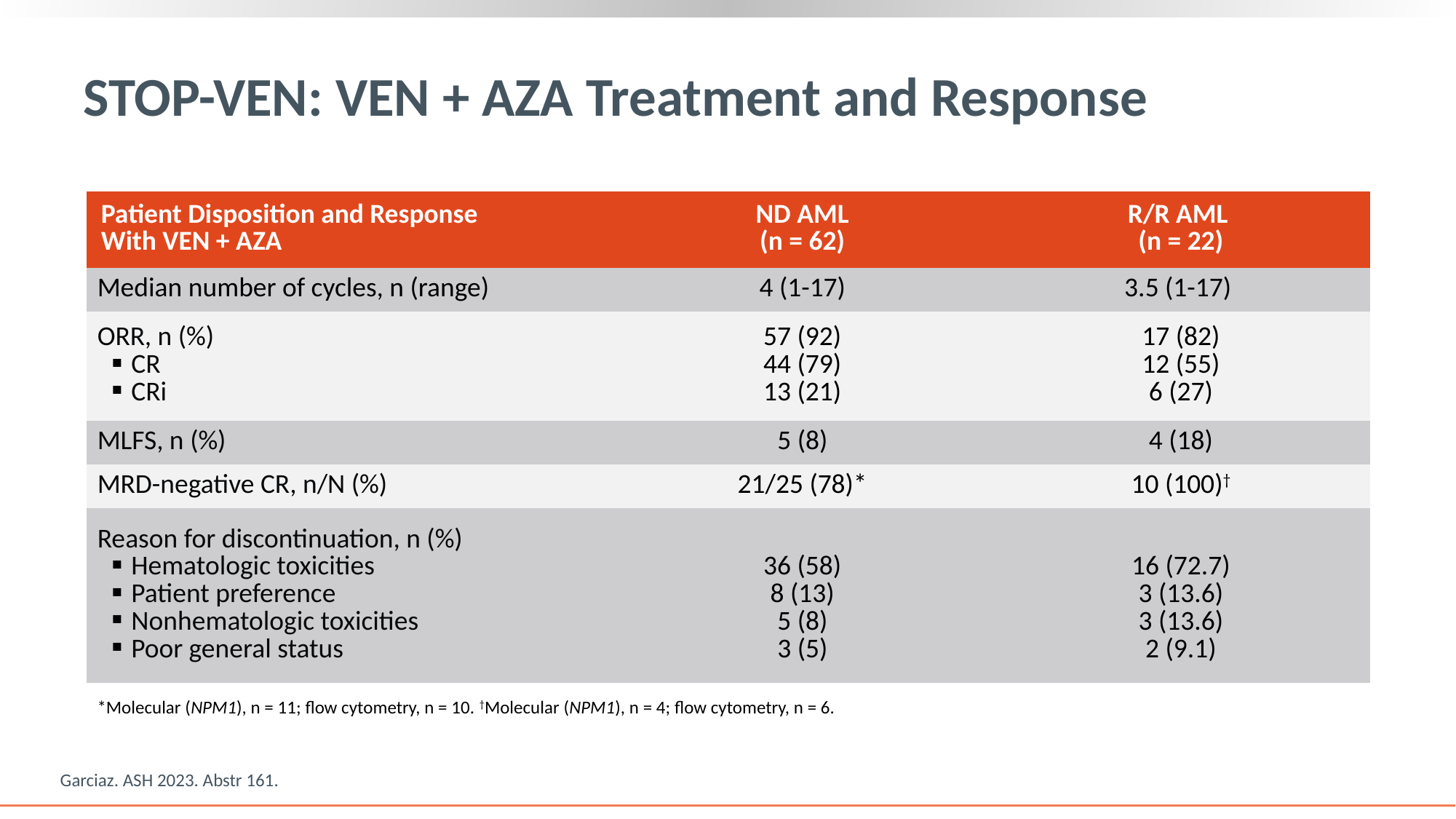

# STOP-VEN: VEN + AZA Treatment and Response
| Patient Disposition and Response With VEN + AZA | ND AML (n = 62) | R/R AML (n = 22) |
| --- | --- | --- |
| Median number of cycles, n (range) | 4 (1-17) | 3.5 (1-17) |
| ORR, n (%) CR CRi | 57 (92) 44 (79) 13 (21) | 17 (82) 12 (55) 6 (27) |
| MLFS, n (%) | 5 (8) | 4 (18) |
| MRD-negative CR, n/N (%) | 21/25 (78)\* | 10 (100)† |
| Reason for discontinuation, n (%) Hematologic toxicities Patient preference Nonhematologic toxicities Poor general status | 36 (58) 8 (13) 5 (8) 3 (5) | 16 (72.7) 3 (13.6) 3 (13.6) 2 (9.1) |
*Molecular (NPM1), n = 11; flow cytometry, n = 10. †Molecular (NPM1), n = 4; flow cytometry, n = 6.

Garciaz. ASH 2023. Abstr 161.